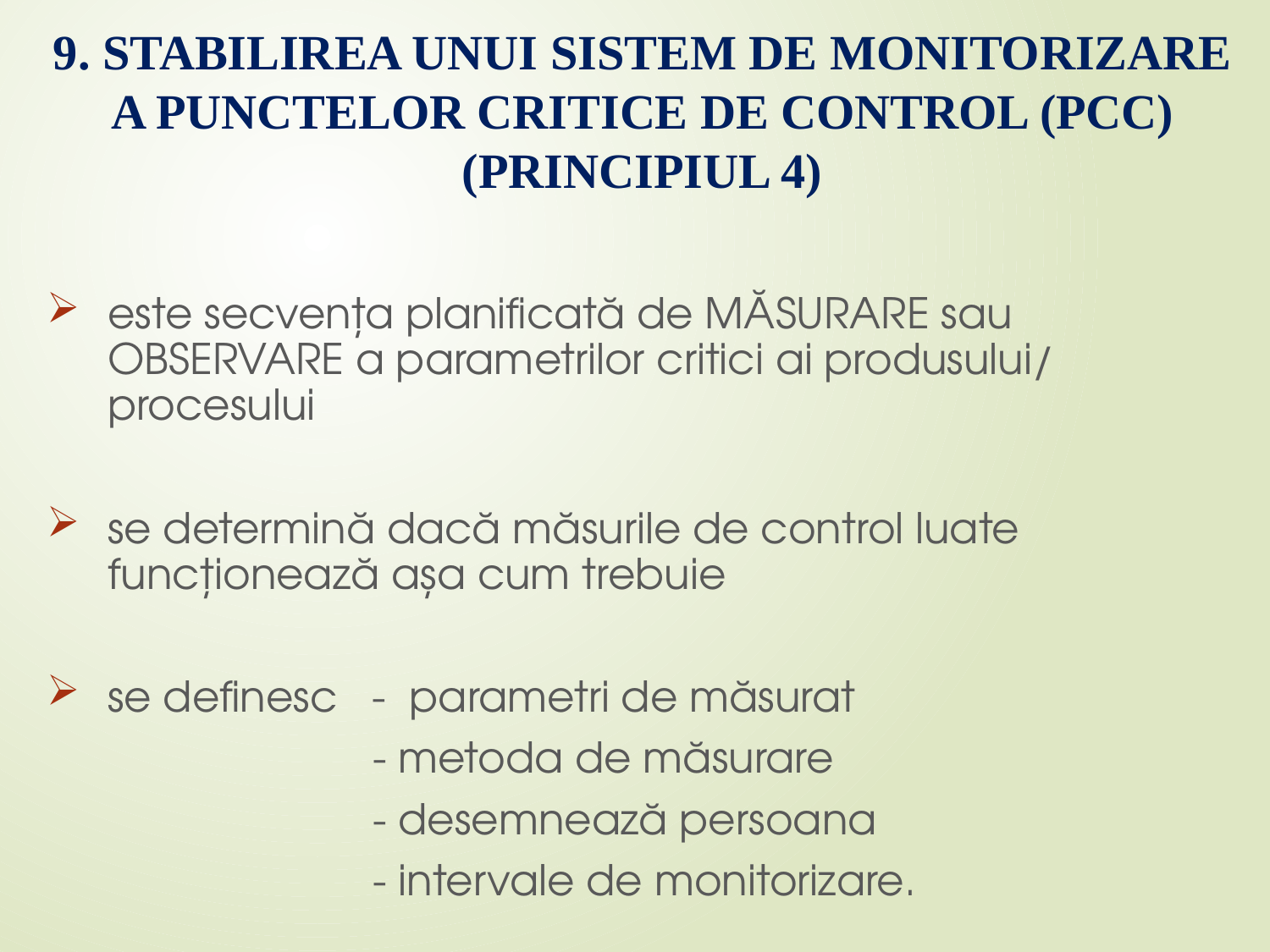

# 9. STABILIREA UNUI SISTEM DE MONITORIZARE A PUNCTELOR CRITICE DE CONTROL (PCC) (PRINCIPIUL 4)
este secvenţa planificată de MĂSURARE sau OBSERVARE a parametrilor critici ai produsului/ procesului

se determină dacă măsurile de control luate funcţionează aşa cum trebuie

se definesc   -  parametri de măsurat
                            - metoda de măsurare
                            - desemnează persoana
                            - intervale de monitorizare.